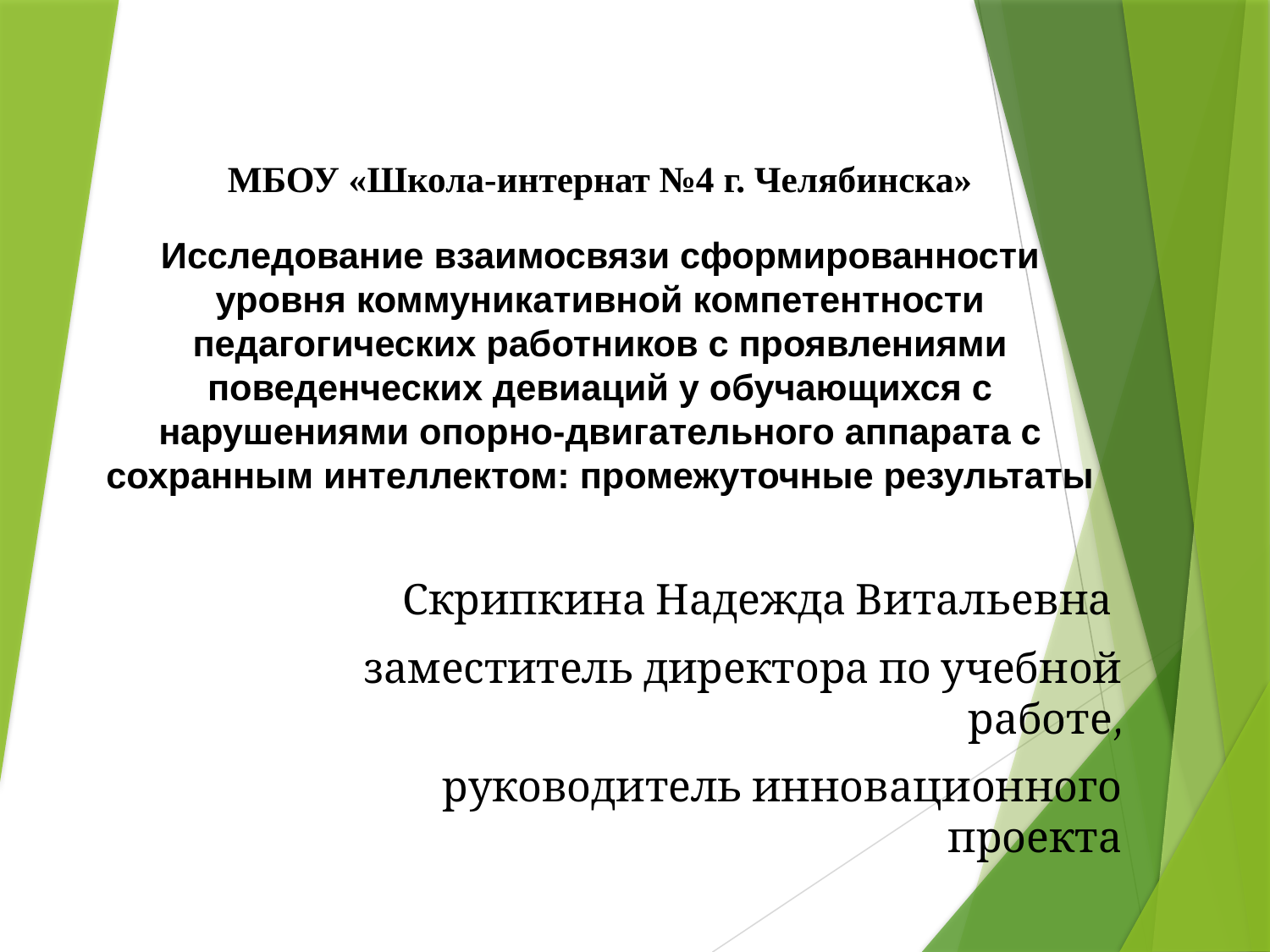

# МБОУ «Школа-интернат №4 г. Челябинска» Исследование взаимосвязи сформированности уровня коммуникативной компетентности педагогических работников с проявлениями поведенческих девиаций у обучающихся с нарушениями опорно-двигательного аппарата с сохранным интеллектом: промежуточные результаты
Скрипкина Надежда Витальевна
заместитель директора по учебной работе,
руководитель инновационного проекта